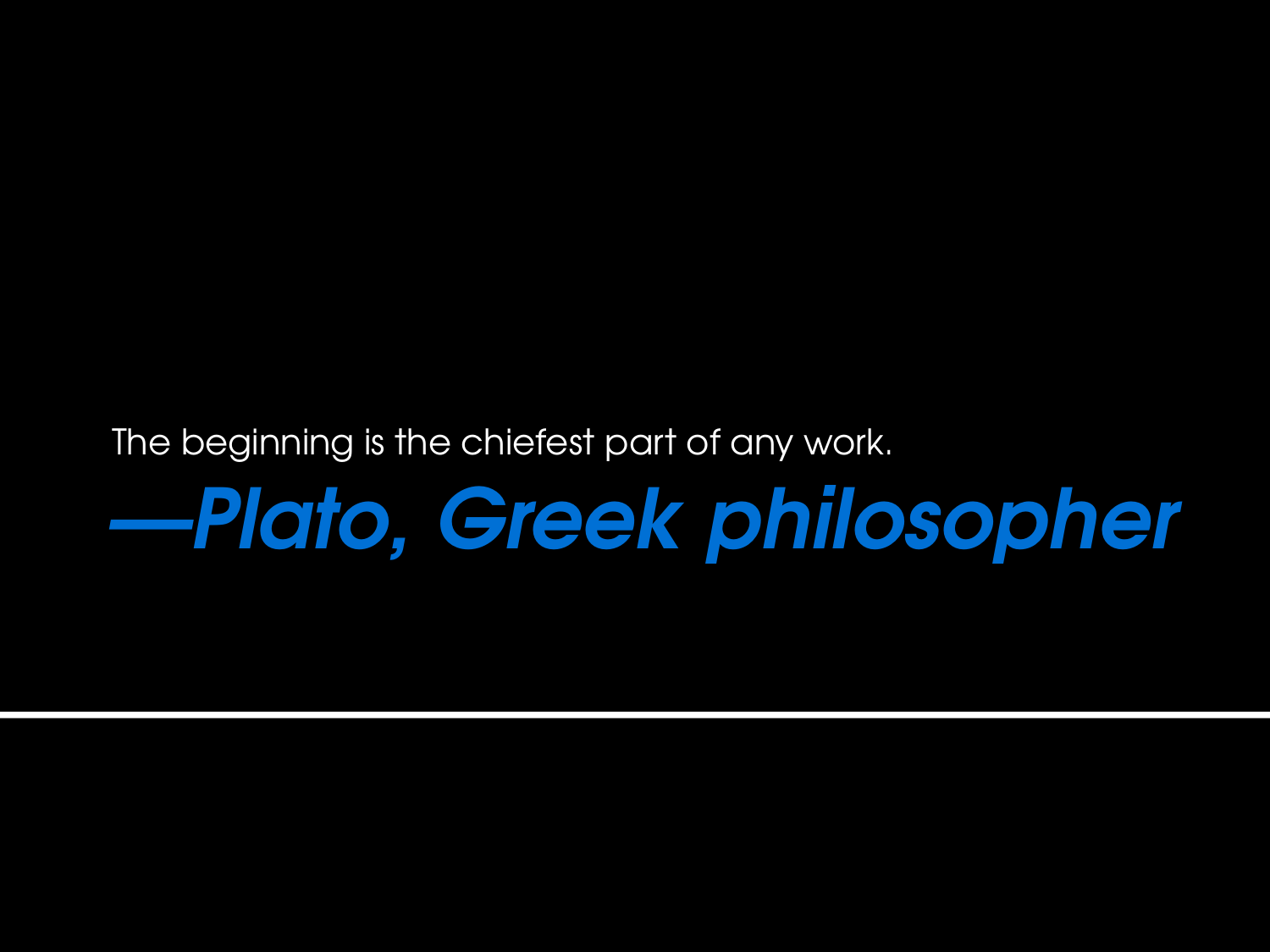

The beginning is the chiefest part of any work.
# —Plato, Greek philosopher